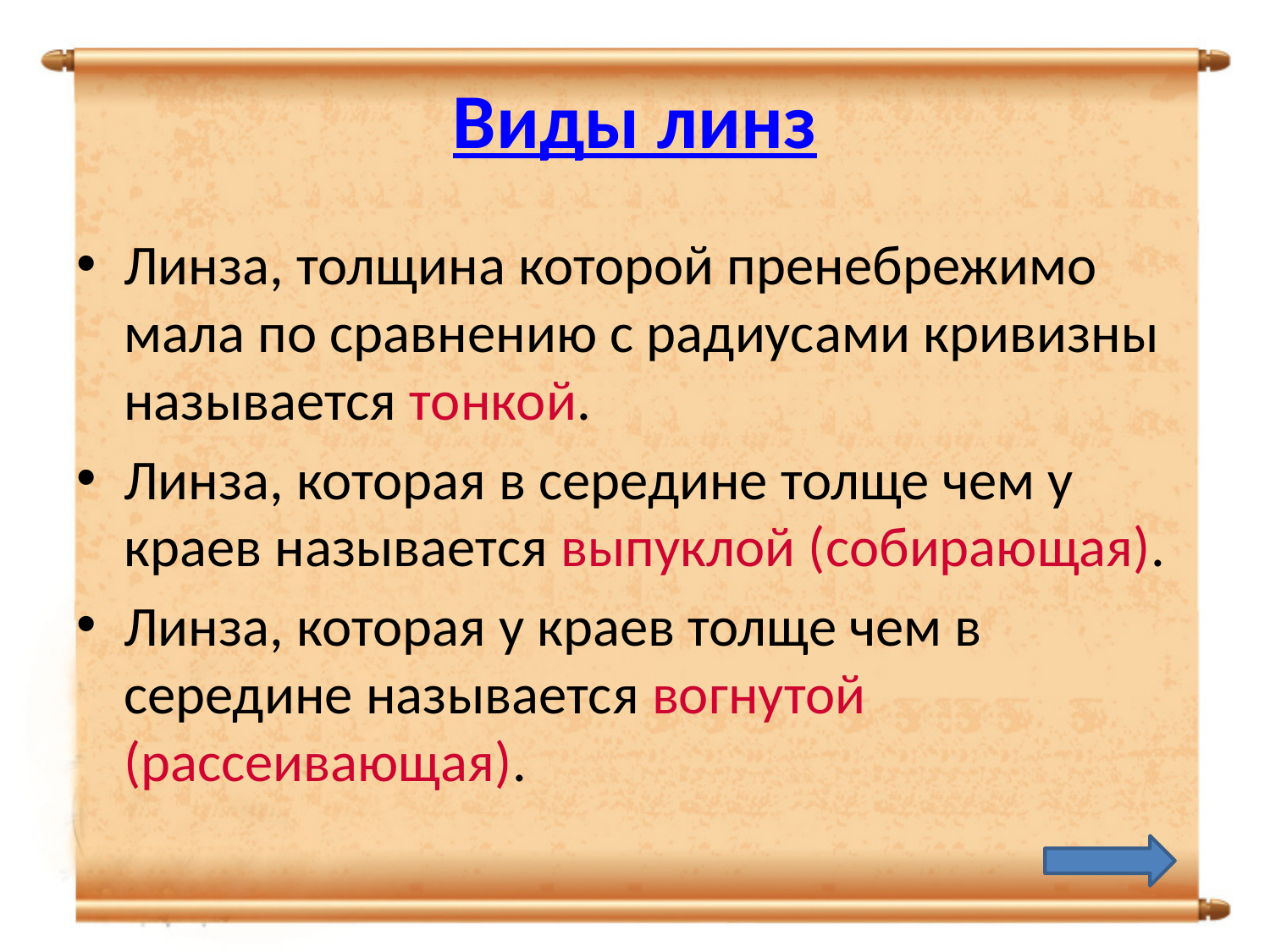

# Виды линз
Линза, толщина которой пренебрежимо мала по сравнению с радиусами кривизны называется тонкой.
Линза, которая в середине толще чем у краев называется выпуклой (собирающая).
Линза, которая у краев толще чем в середине называется вогнутой (рассеивающая).